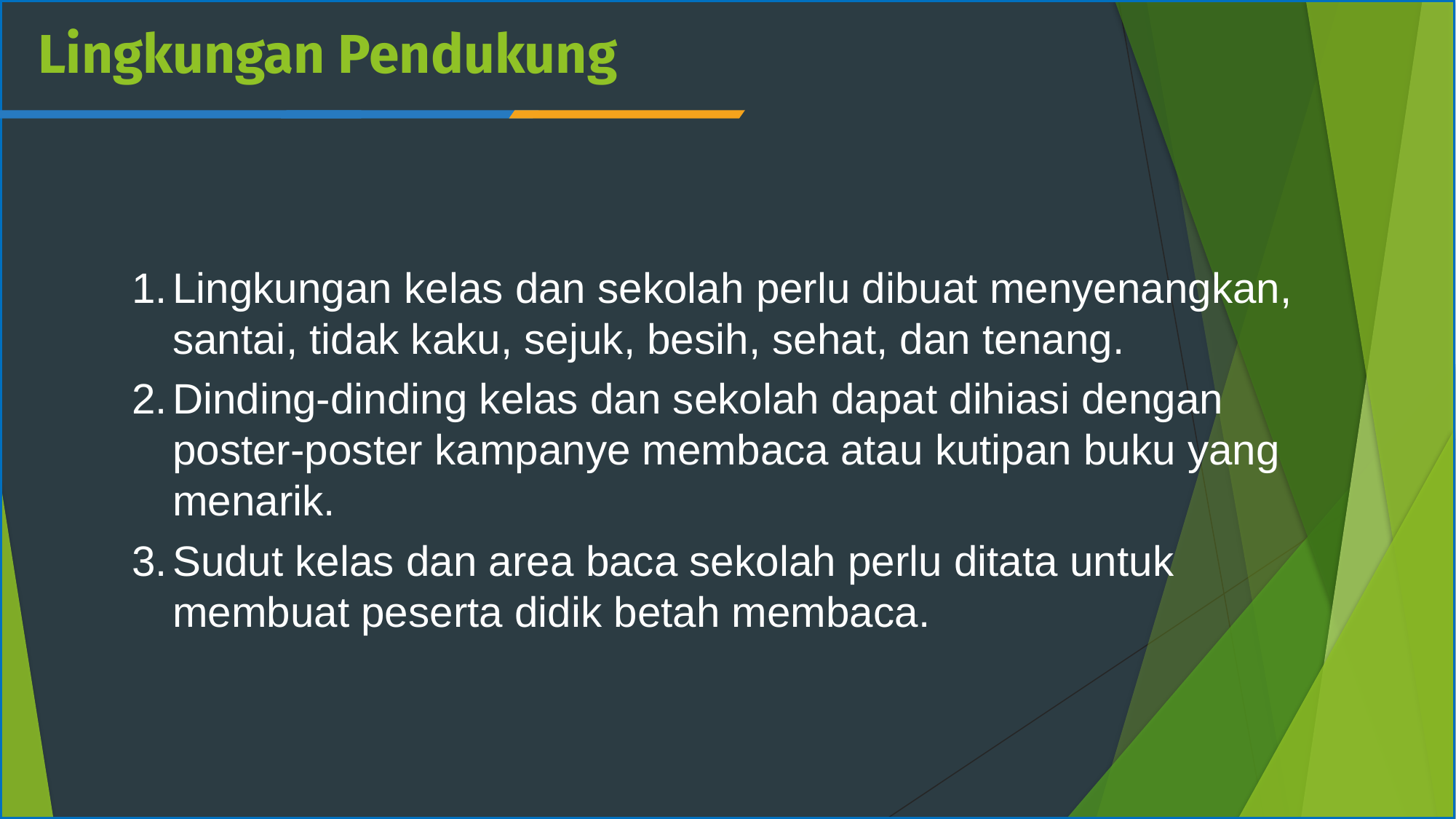

# Lingkungan Pendukung

Lingkungan kelas dan sekolah perlu dibuat menyenangkan, santai, tidak kaku, sejuk, besih, sehat, dan tenang.
Dinding-dinding kelas dan sekolah dapat dihiasi dengan poster-poster kampanye membaca atau kutipan buku yang menarik.
Sudut kelas dan area baca sekolah perlu ditata untuk membuat peserta didik betah membaca.